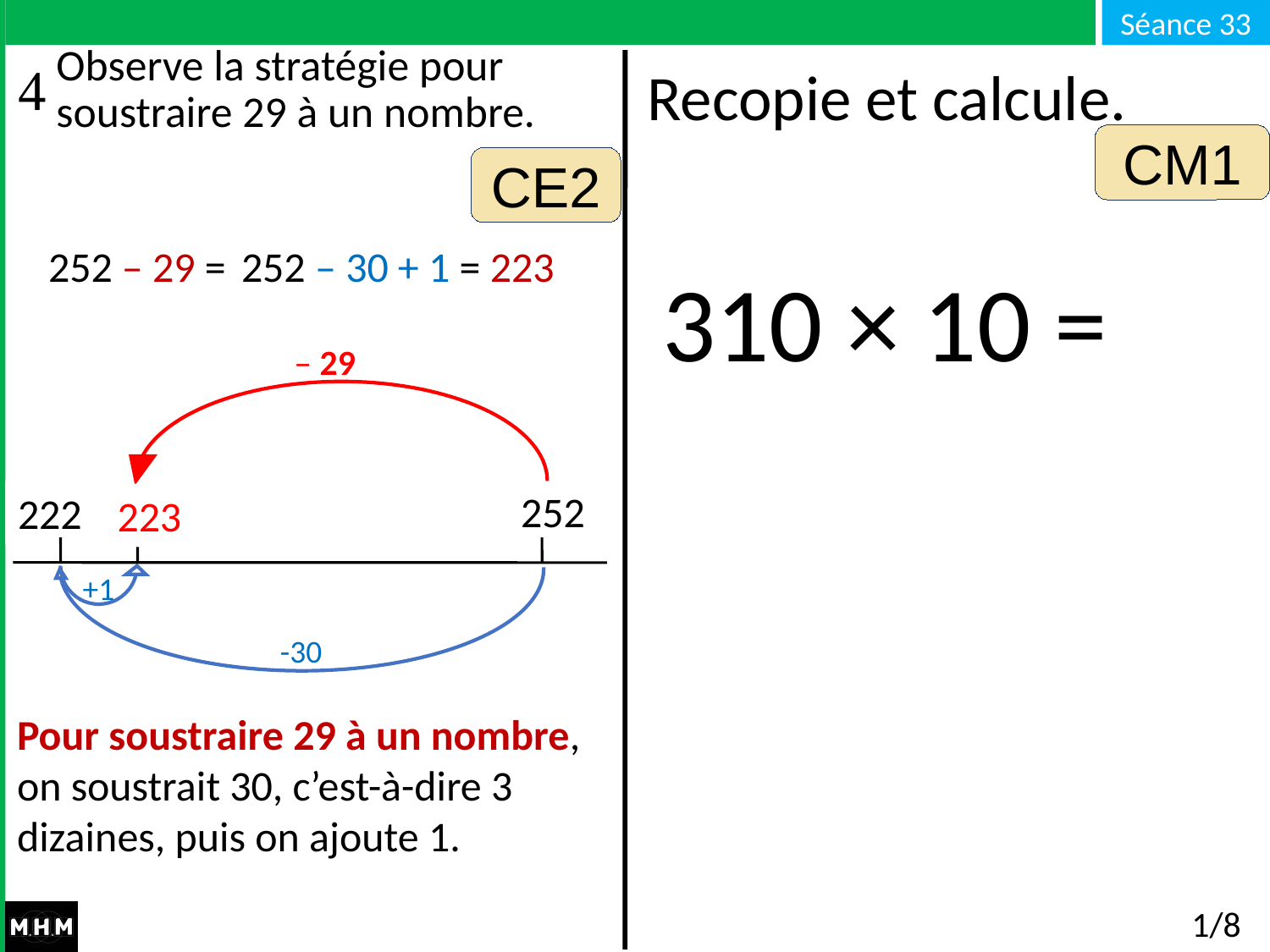

Observe la stratégie pour soustraire 29 à un nombre.
Recopie et calcule.

CM1
CE2
252 – 30 + 1 = 223
252 – 29 =
310 × 10 =
– 29

252
222
?
223
+1

-30
Pour soustraire 29 à un nombre, on soustrait 30, c’est-à-dire 3 dizaines, puis on ajoute 1.
# 1/8